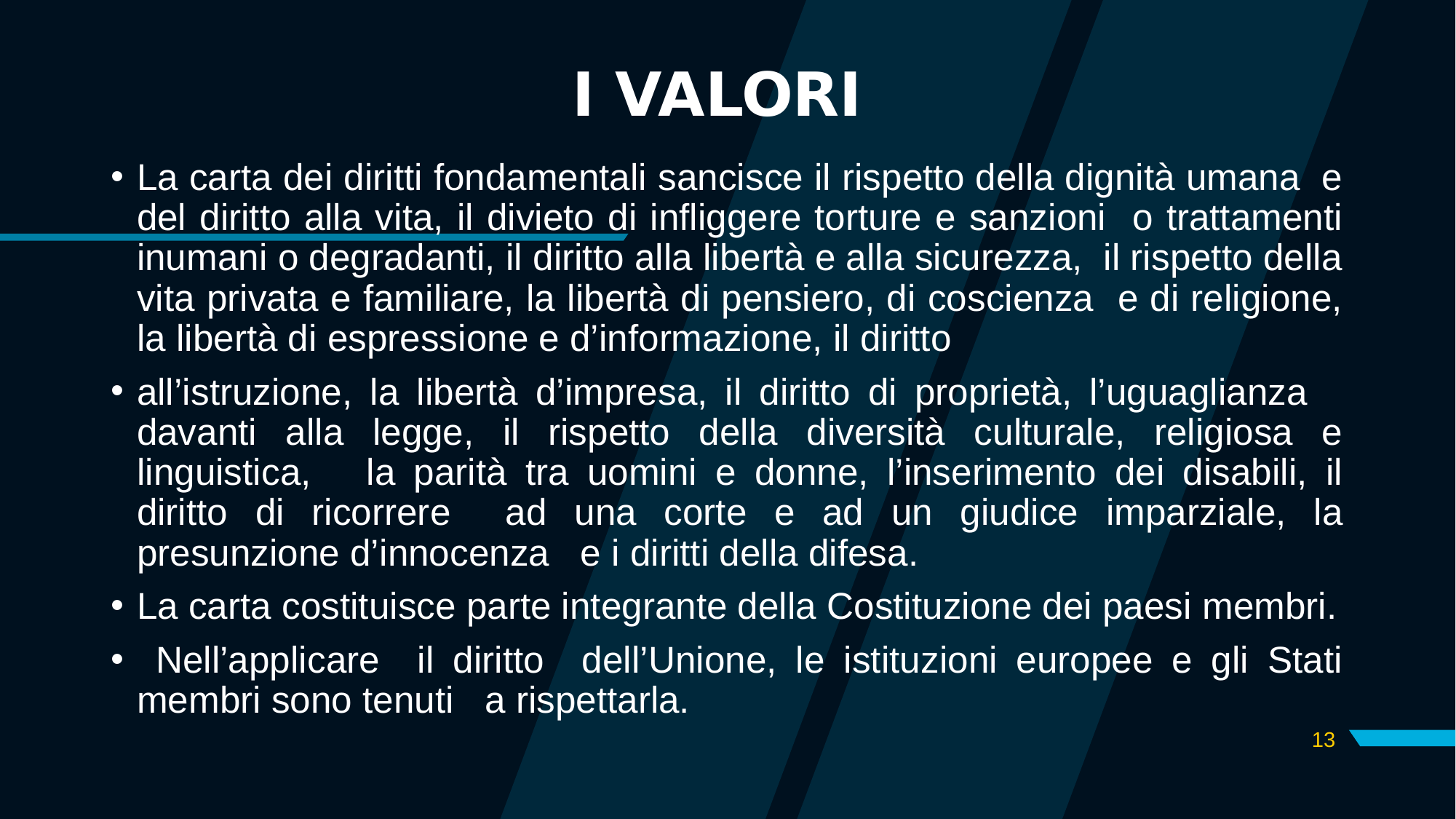

# I VALORI
La carta dei diritti fondamentali sancisce il rispetto della dignità umana  e del diritto alla vita, il divieto di infliggere torture e sanzioni  o trattamenti inumani o degradanti, il diritto alla libertà e alla sicurezza,  il rispetto della vita privata e familiare, la libertà di pensiero, di coscienza  e di religione, la libertà di espressione e d’informazione, il diritto
all’istruzione, la libertà d’impresa, il diritto di proprietà, l’uguaglianza   davanti alla legge, il rispetto della diversità culturale, religiosa e linguistica,   la parità tra uomini e donne, l’inserimento dei disabili, il diritto di ricorrere  ad una corte e ad un giudice imparziale, la presunzione d’innocenza   e i diritti della difesa.
La carta costituisce parte integrante della Costituzione dei paesi membri.
 Nell’applicare  il diritto  dell’Unione, le istituzioni europee e gli Stati membri sono tenuti   a rispettarla.
13